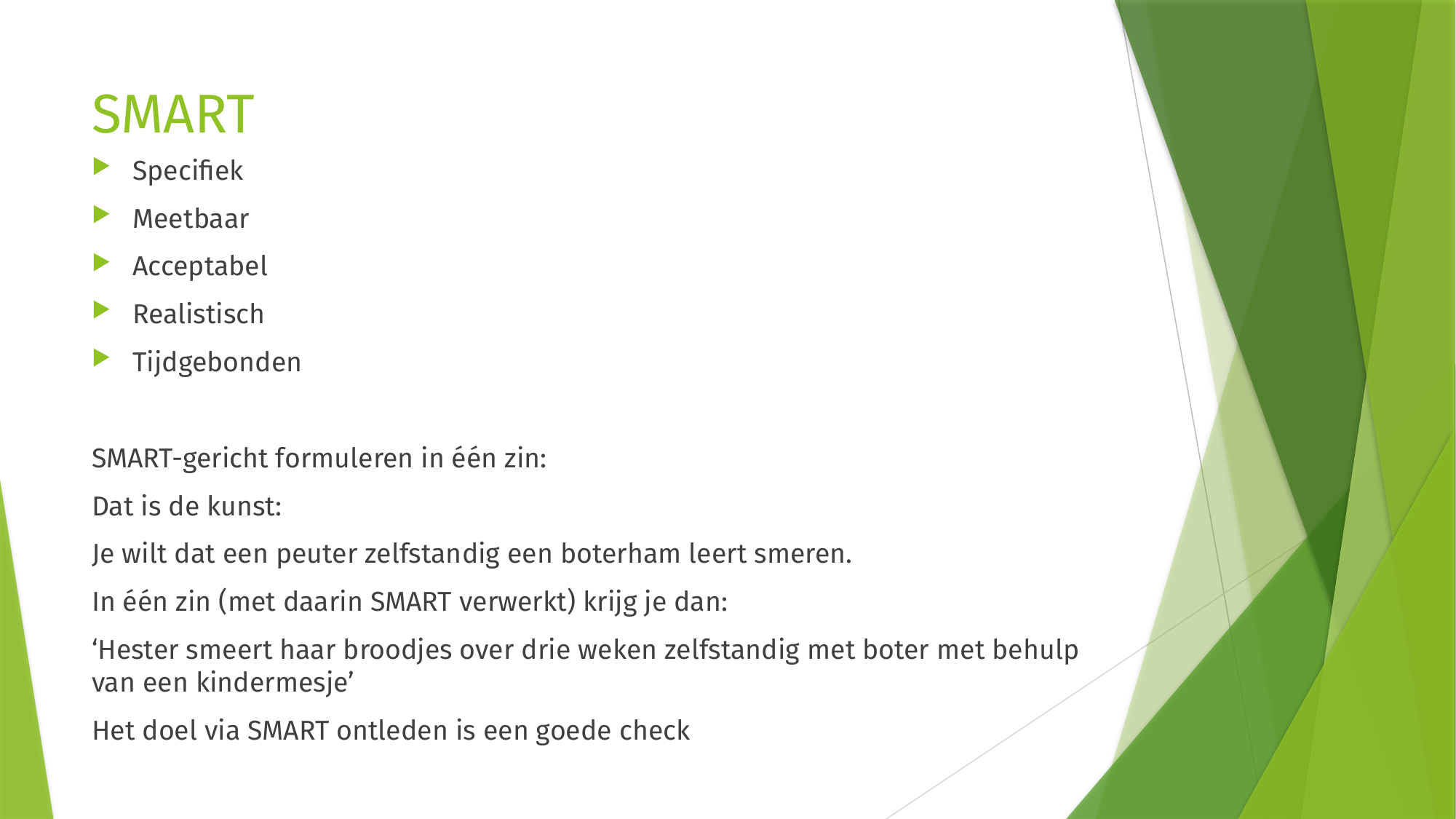

# SMART
Specifiek
Meetbaar
Acceptabel
Realistisch
Tijdgebonden

SMART-gericht formuleren in één zin:
Dat is de kunst:
Je wilt dat een peuter zelfstandig een boterham leert smeren.
In één zin (met daarin SMART verwerkt) krijg je dan:
‘Hester smeert haar broodjes over drie weken zelfstandig met boter met behulp van een kindermesje’
Het doel via SMART ontleden is een goede check